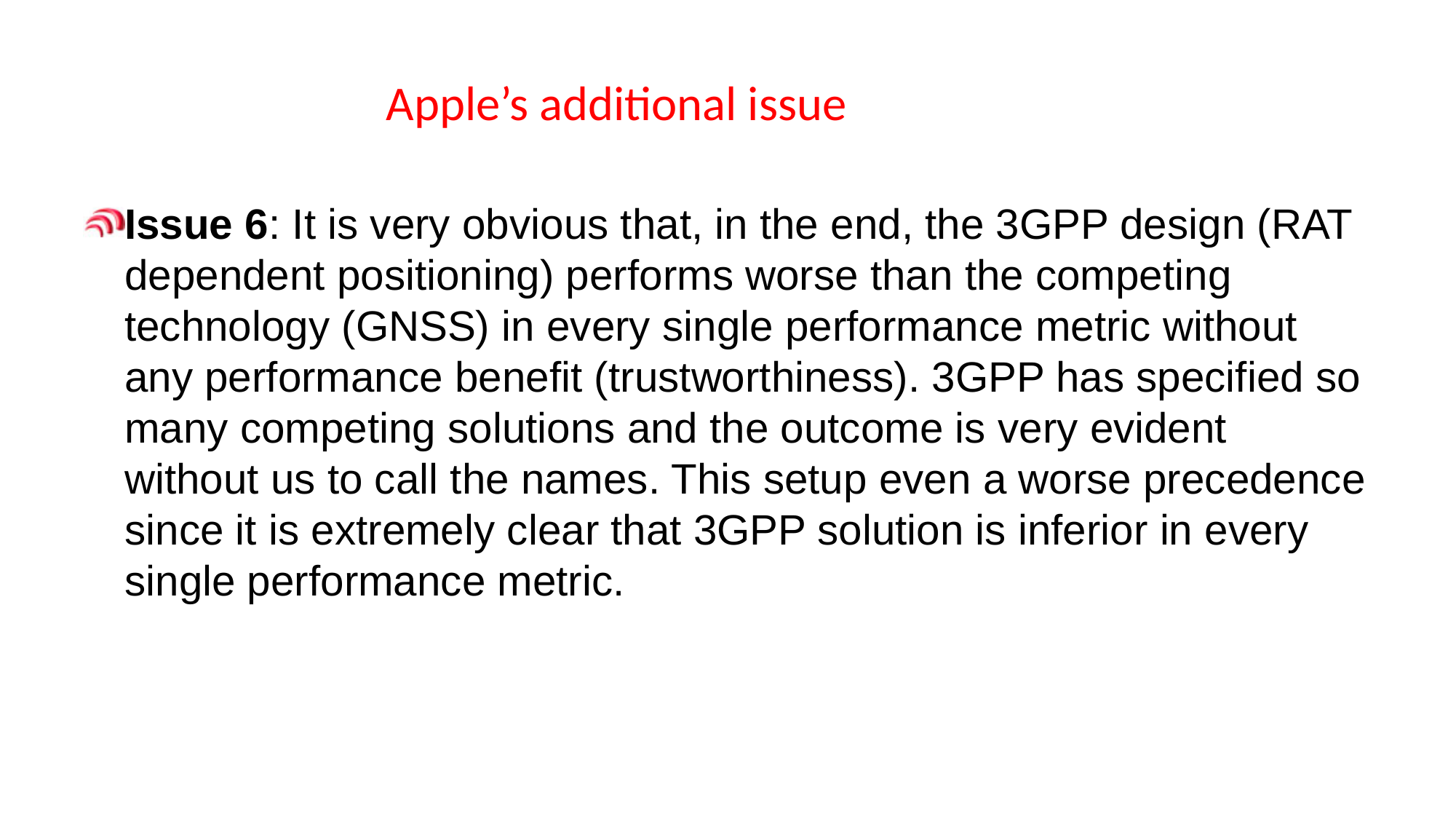

# Apple’s additional issue
Issue 6: It is very obvious that, in the end, the 3GPP design (RAT dependent positioning) performs worse than the competing technology (GNSS) in every single performance metric without any performance benefit (trustworthiness). 3GPP has specified so many competing solutions and the outcome is very evident without us to call the names. This setup even a worse precedence since it is extremely clear that 3GPP solution is inferior in every single performance metric.